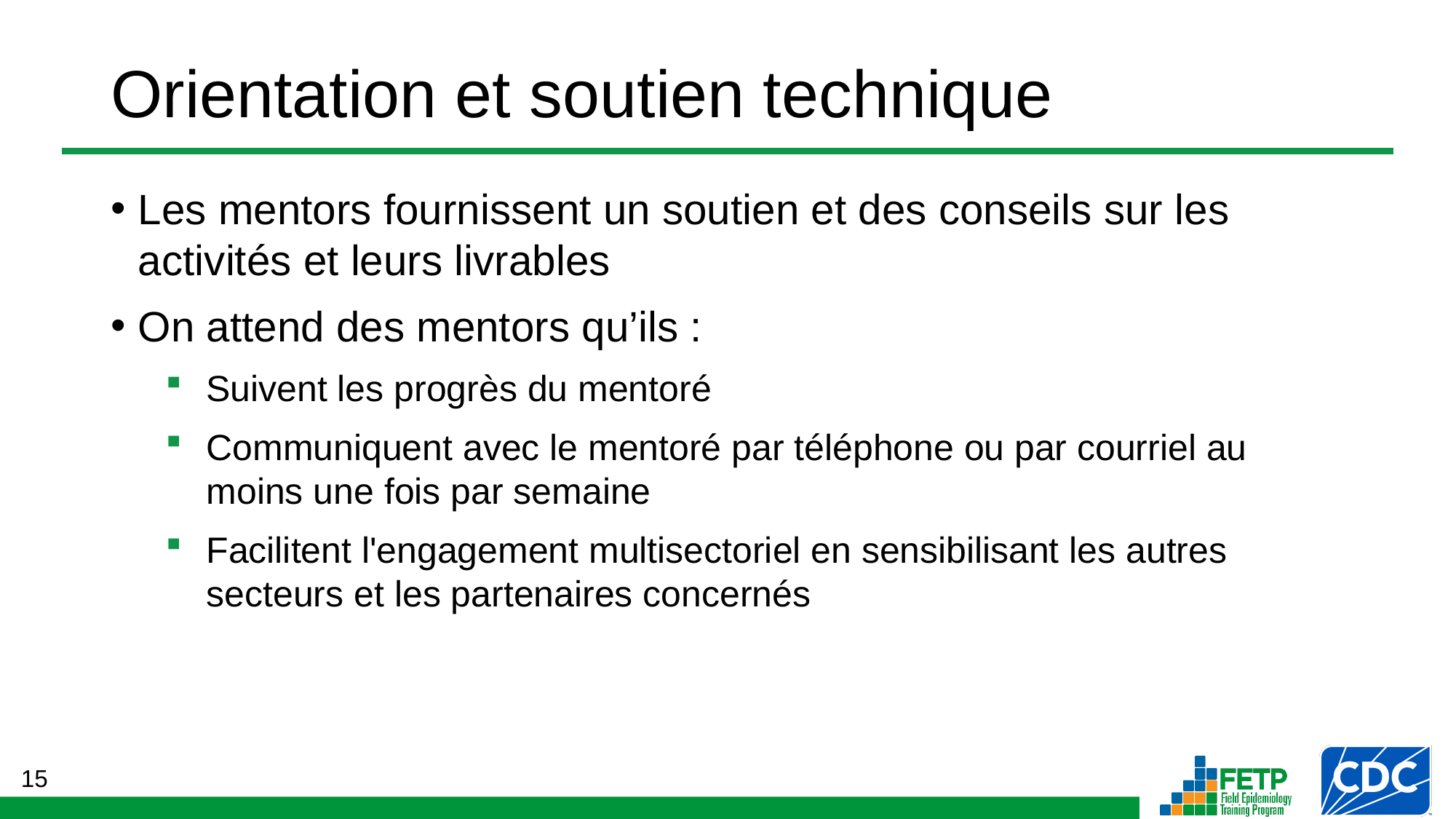

# Orientation et soutien technique
Les mentors fournissent un soutien et des conseils sur les activités et leurs livrables
On attend des mentors qu’ils :
Suivent les progrès du mentoré
Communiquent avec le mentoré par téléphone ou par courriel au moins une fois par semaine
Facilitent l'engagement multisectoriel en sensibilisant les autres secteurs et les partenaires concernés